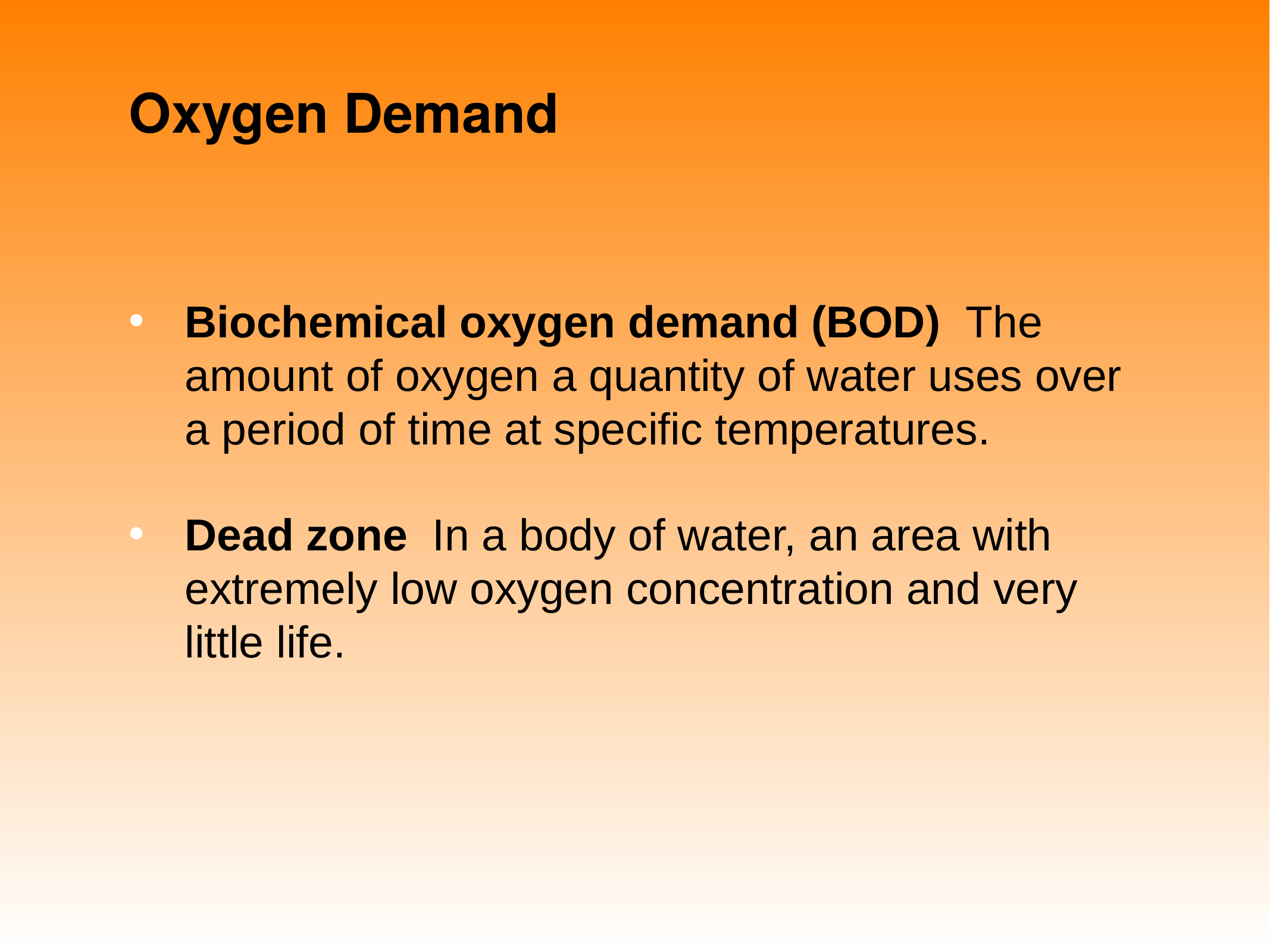

# Oxygen Demand
Biochemical oxygen demand (BOD)  The amount of oxygen a quantity of water uses over a period of time at specific temperatures.
Dead zone  In a body of water, an area with extremely low oxygen concentration and very little life.